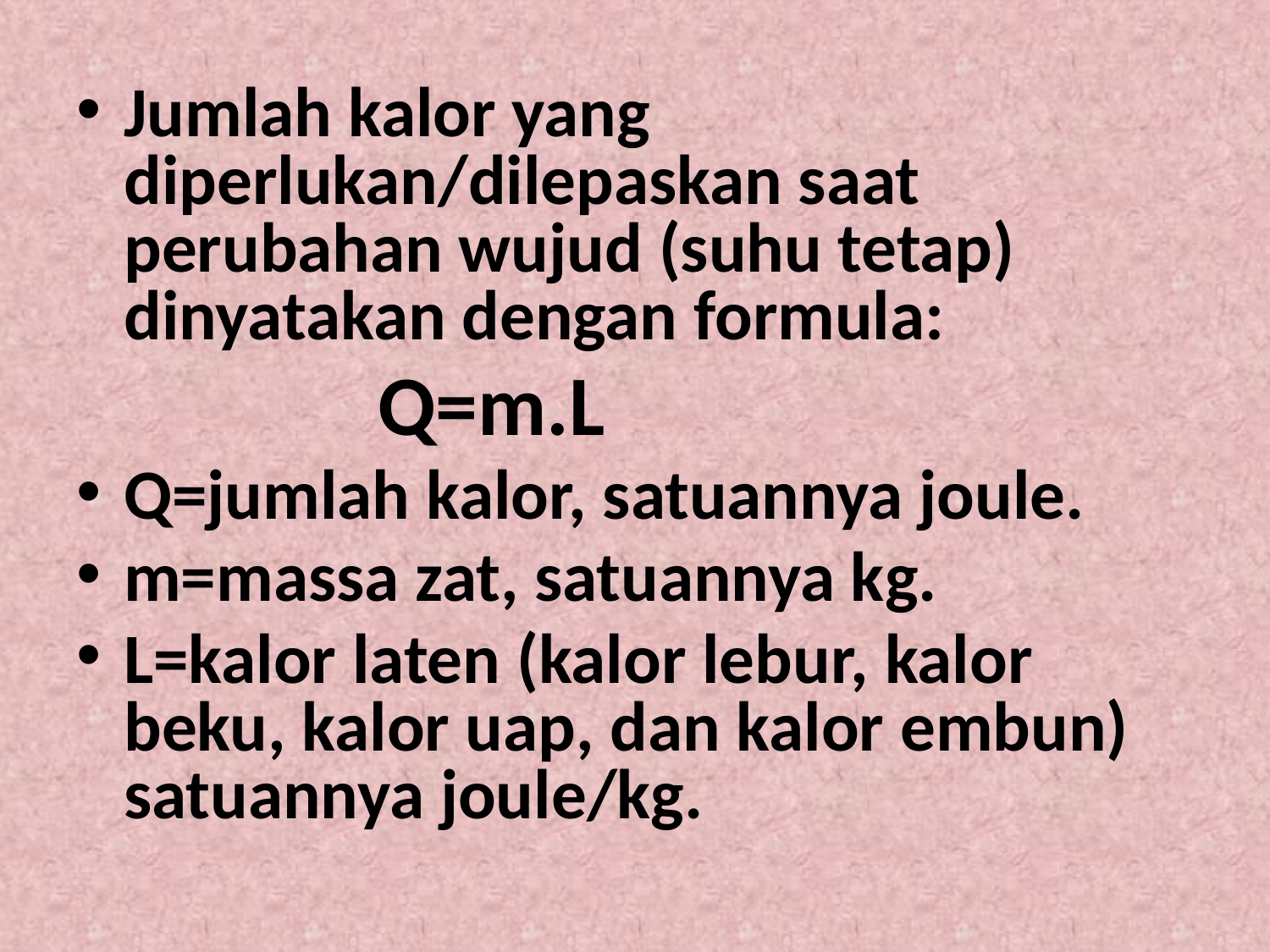

Jumlah kalor yang diperlukan/dilepaskan saat perubahan wujud (suhu tetap) dinyatakan dengan formula:
			Q=m.L
Q=jumlah kalor, satuannya joule.
m=massa zat, satuannya kg.
L=kalor laten (kalor lebur, kalor beku, kalor uap, dan kalor embun) satuannya joule/kg.